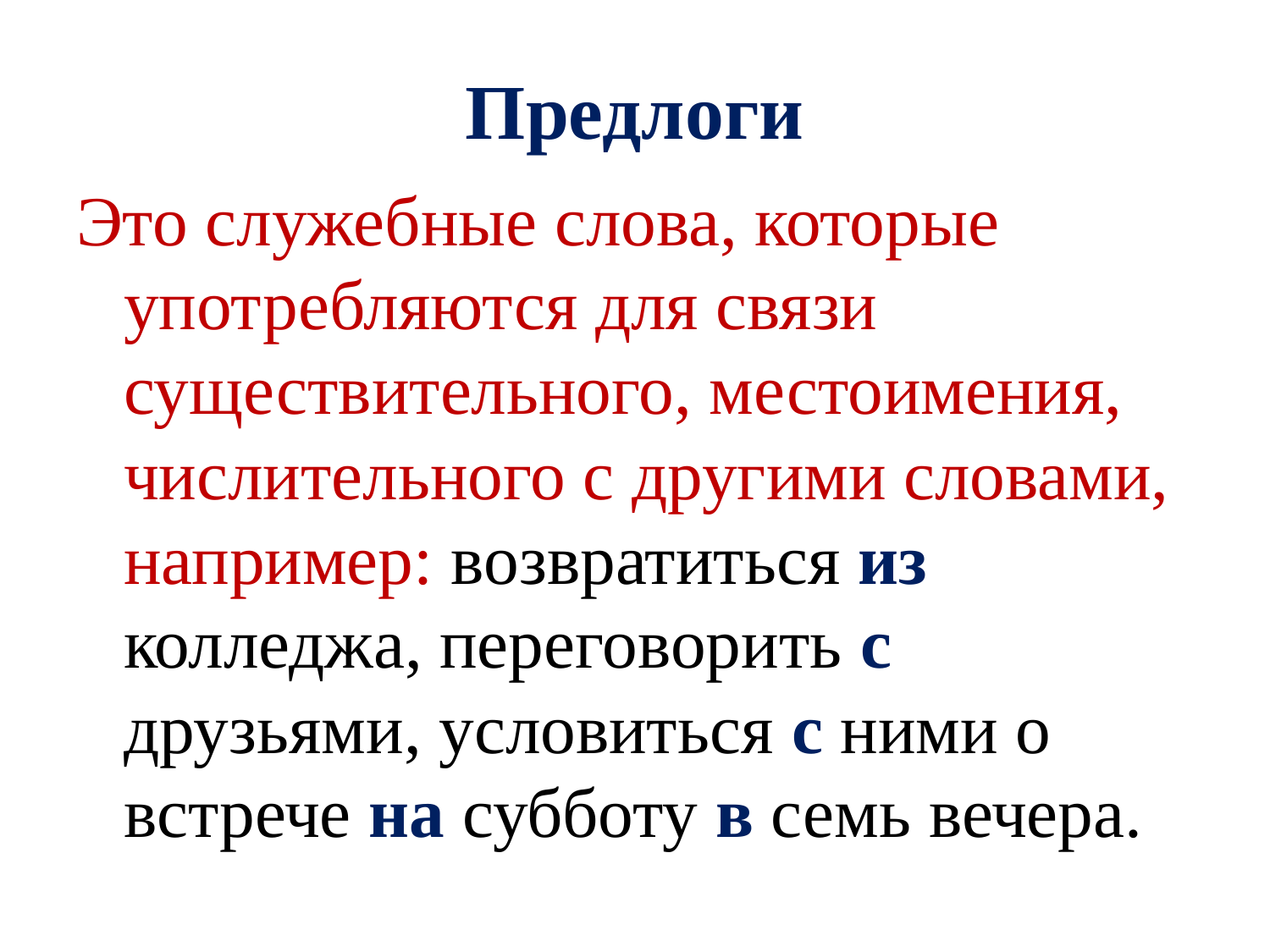

# Предлоги
Это служебные слова, которые употребляются для связи существительного, местоимения, числительного с другими словами, например: возвратиться из колледжа, переговорить с друзьями, условиться с ними о встрече на субботу в семь вечера.